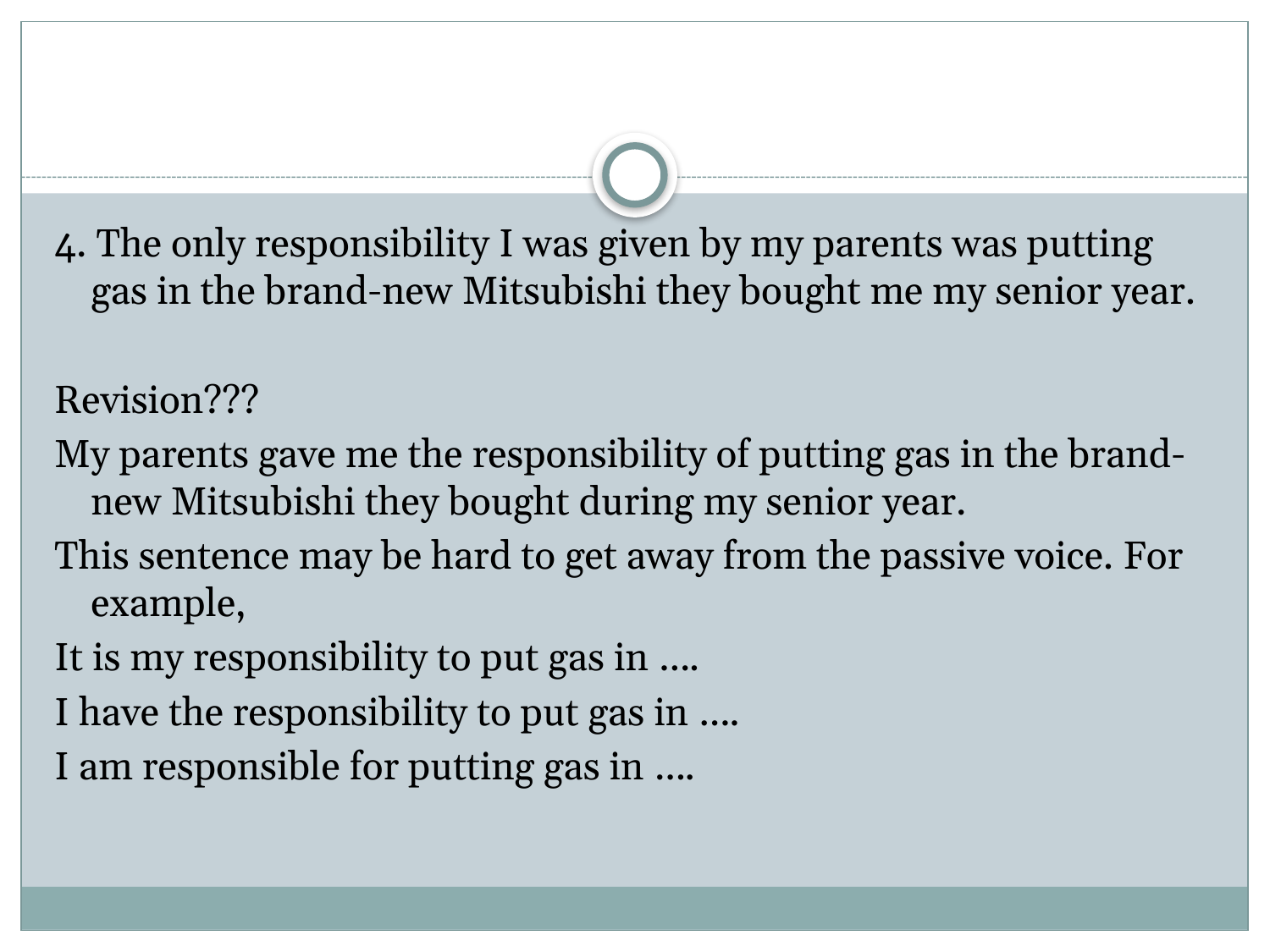

#
4. The only responsibility I was given by my parents was putting gas in the brand-new Mitsubishi they bought me my senior year.

Revision???
My parents gave me the responsibility of putting gas in the brand-new Mitsubishi they bought during my senior year.
This sentence may be hard to get away from the passive voice. For example,
It is my responsibility to put gas in ….
I have the responsibility to put gas in ….
I am responsible for putting gas in ….